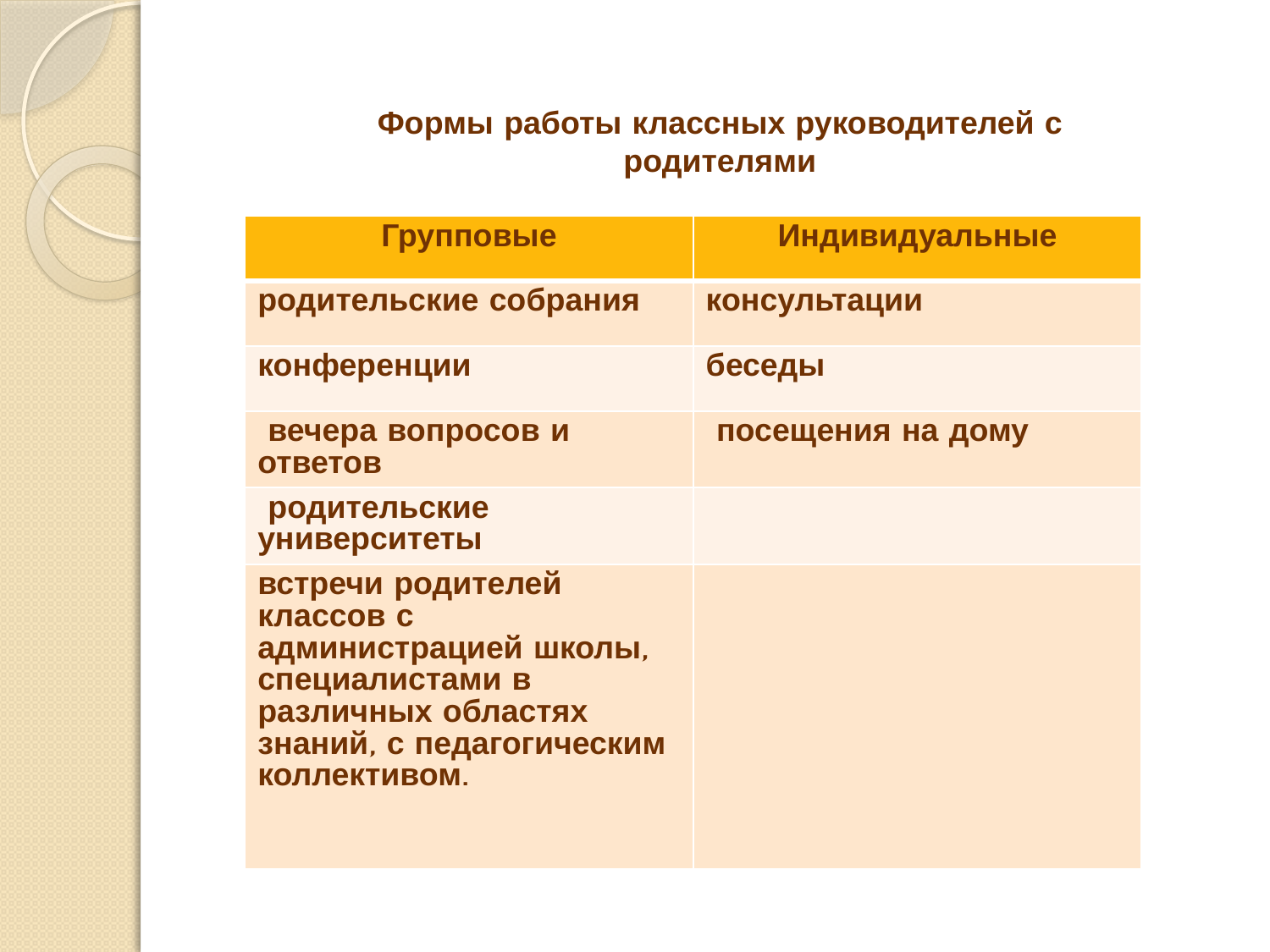

Формы работы классных руководителей с родителями
| Групповые | Индивидуальные |
| --- | --- |
| родительские собрания | консультации |
| конференции | беседы |
| вечера вопросов и ответов | посещения на дому |
| родительские университеты |  |
| встречи родителей классов с администрацией школы, специалистами в различных областях знаний, с педагогическим коллективом. |  |
#